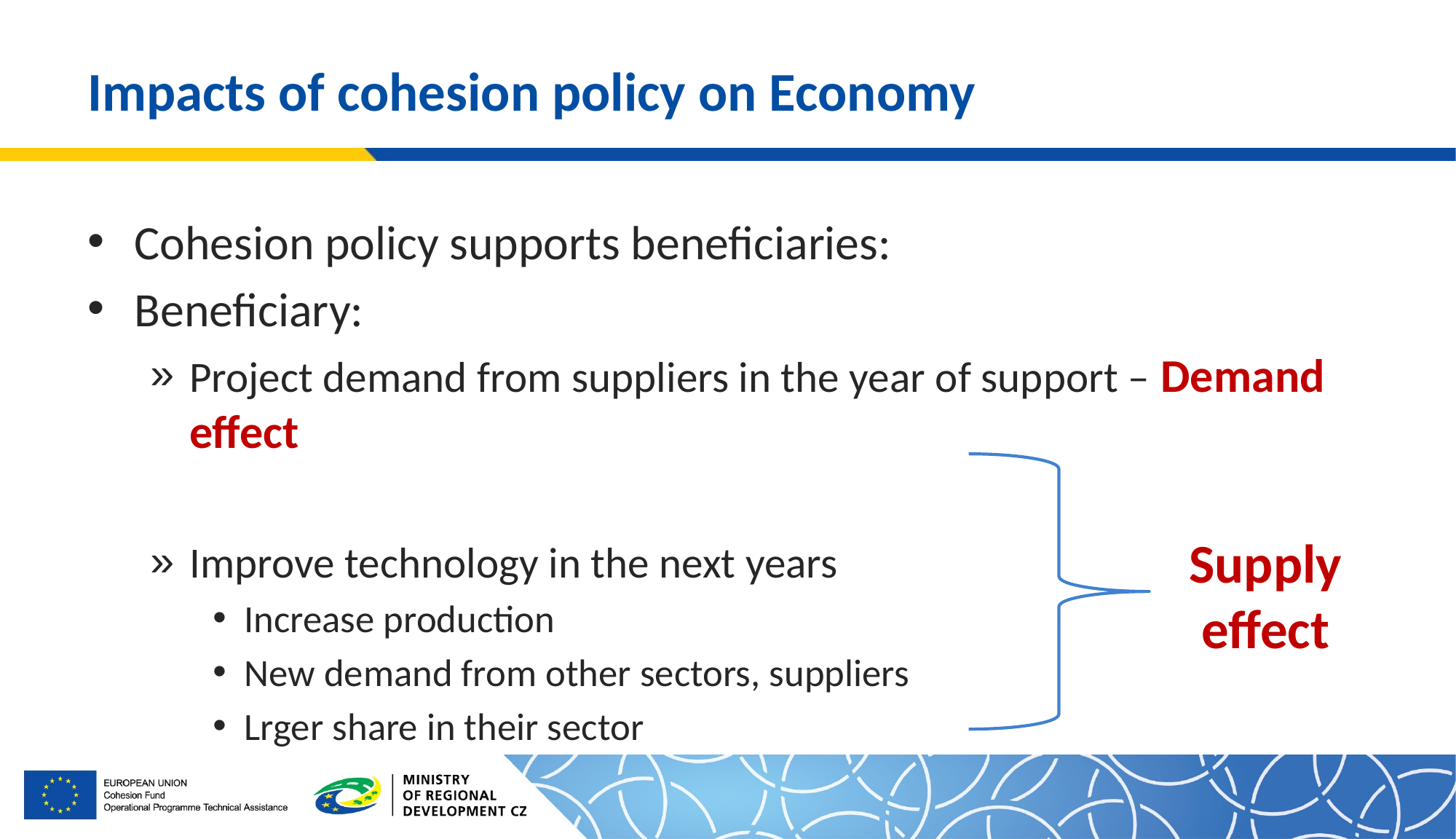

# Impacts of cohesion policy on Economy
Cohesion policy supports beneficiaries:
Beneficiary:
Project demand from suppliers in the year of support – Demand effect

Improve technology in the next years
Increase production
New demand from other sectors, suppliers
Lrger share in their sector

Supply effect